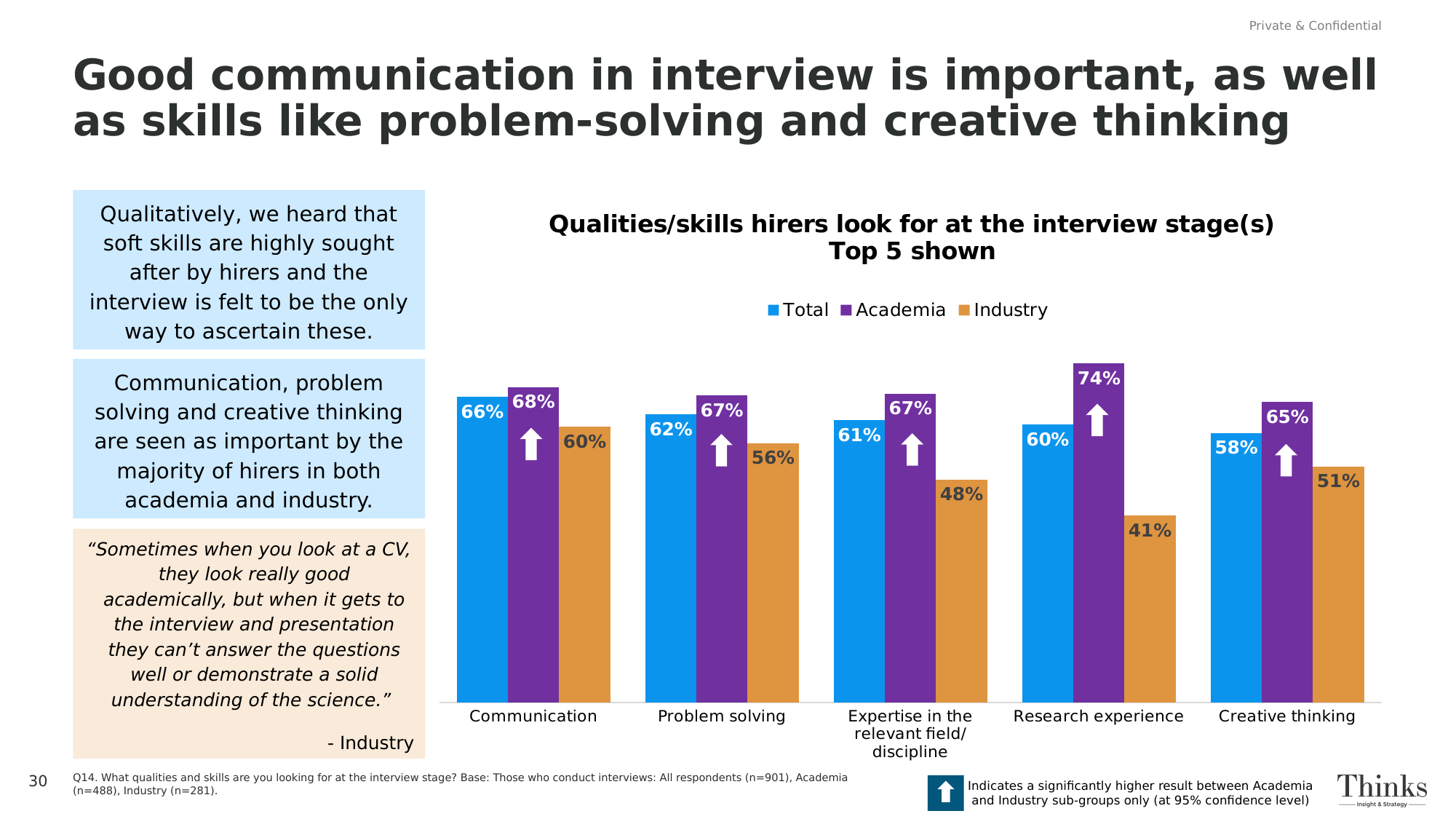

Private & Confidential
# Good communication in interview is important, as well as skills like problem-solving and creative thinking
Qualitatively, we heard that soft skills are highly sought after by hirers and the interview is felt to be the only way to ascertain these.

### Chart: Qualities/skills hirers look for at the interview stage(s)
Top 5 shown

| Category | Total | Academia | Industry |
|---|---|---|---|
| Communication | 0.6625971143174252 | 0.6844262295081966 | 0.597864768683274 |
| Problem solving | 0.6248612652608213 | 0.6659836065573771 | 0.5622775800711743 |
| Expertise in the relevant field/discipline | 0.6126526082130965 | 0.6700819672131147 | 0.48398576512455516 |
| Research experience | 0.6026637069922309 | 0.7356557377049181 | 0.40569395017793597 |
| Creative thinking | 0.5849056603773585 | 0.651639344262295 | 0.5124555160142349 |
Communication, problem solving and creative thinking are seen as important by the majority of hirers in both academia and industry.

“Sometimes when you look at a CV, they look really good academically, but when it gets to the interview and presentation they can’t answer the questions well or demonstrate a solid understanding of the science.”
- Industry
30
Q14. What qualities and skills are you looking for at the interview stage? Base: Those who conduct interviews: All respondents (n=901), Academia (n=488), Industry (n=281).

Indicates a significantly higher result between Academia and Industry sub-groups only (at 95% confidence level)